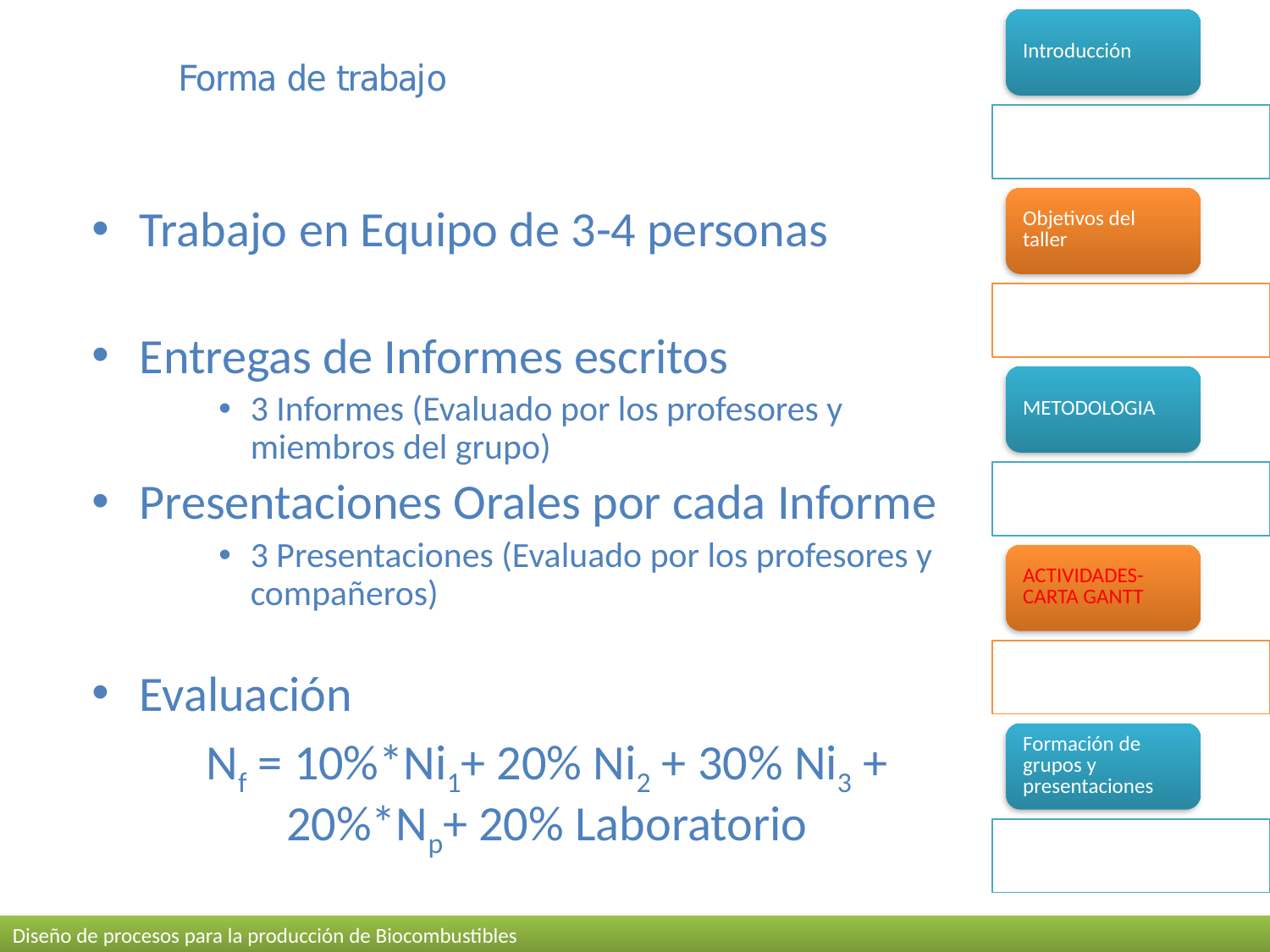

Introducción
Objetivos del taller
ACTIVIDADES-CARTA GANTT
METODOLOGIA
Formación de grupos y presentaciones
 Forma de trabajo

Trabajo en Equipo de 3-4 personas

Entregas de Informes escritos
3 Informes (Evaluado por los profesores y miembros del grupo)
Presentaciones Orales por cada Informe
3 Presentaciones (Evaluado por los profesores y compañeros)

Evaluación
	Nf = 10%*Ni1+ 20% Ni2 + 30% Ni3 + 20%*Np+ 20% Laboratorio

Diseño de procesos para la producción de Biocombustibles